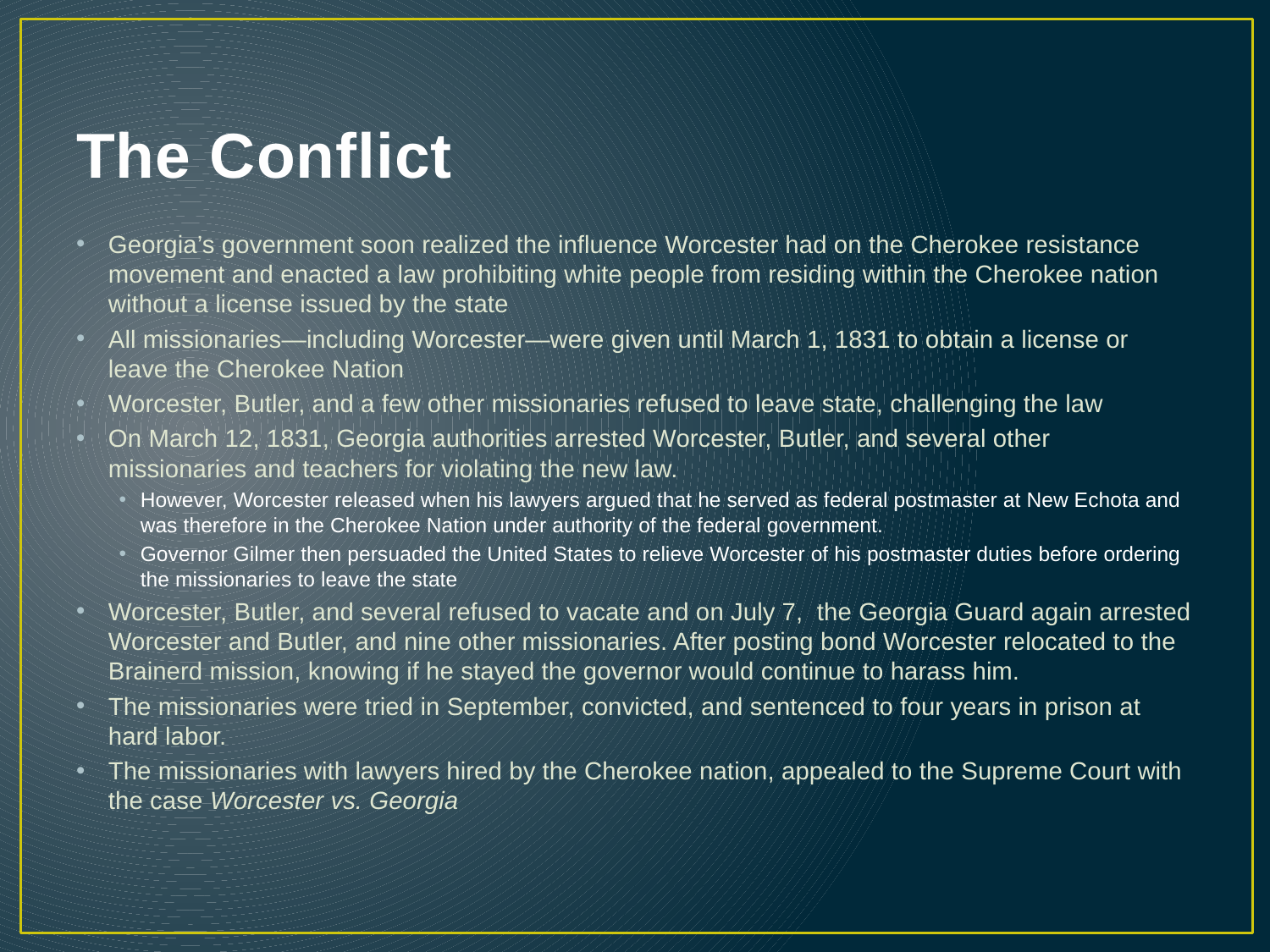

# The Conflict
Georgia’s government soon realized the influence Worcester had on the Cherokee resistance movement and enacted a law prohibiting white people from residing within the Cherokee nation without a license issued by the state
All missionaries—including Worcester—were given until March 1, 1831 to obtain a license or leave the Cherokee Nation
Worcester, Butler, and a few other missionaries refused to leave state, challenging the law
On March 12, 1831, Georgia authorities arrested Worcester, Butler, and several other missionaries and teachers for violating the new law.
However, Worcester released when his lawyers argued that he served as federal postmaster at New Echota and was therefore in the Cherokee Nation under authority of the federal government.
Governor Gilmer then persuaded the United States to relieve Worcester of his postmaster duties before ordering the missionaries to leave the state
Worcester, Butler, and several refused to vacate and on July 7,  the Georgia Guard again arrested Worcester and Butler, and nine other missionaries. After posting bond Worcester relocated to the Brainerd mission, knowing if he stayed the governor would continue to harass him.
The missionaries were tried in September, convicted, and sentenced to four years in prison at hard labor.
The missionaries with lawyers hired by the Cherokee nation, appealed to the Supreme Court with the case Worcester vs. Georgia